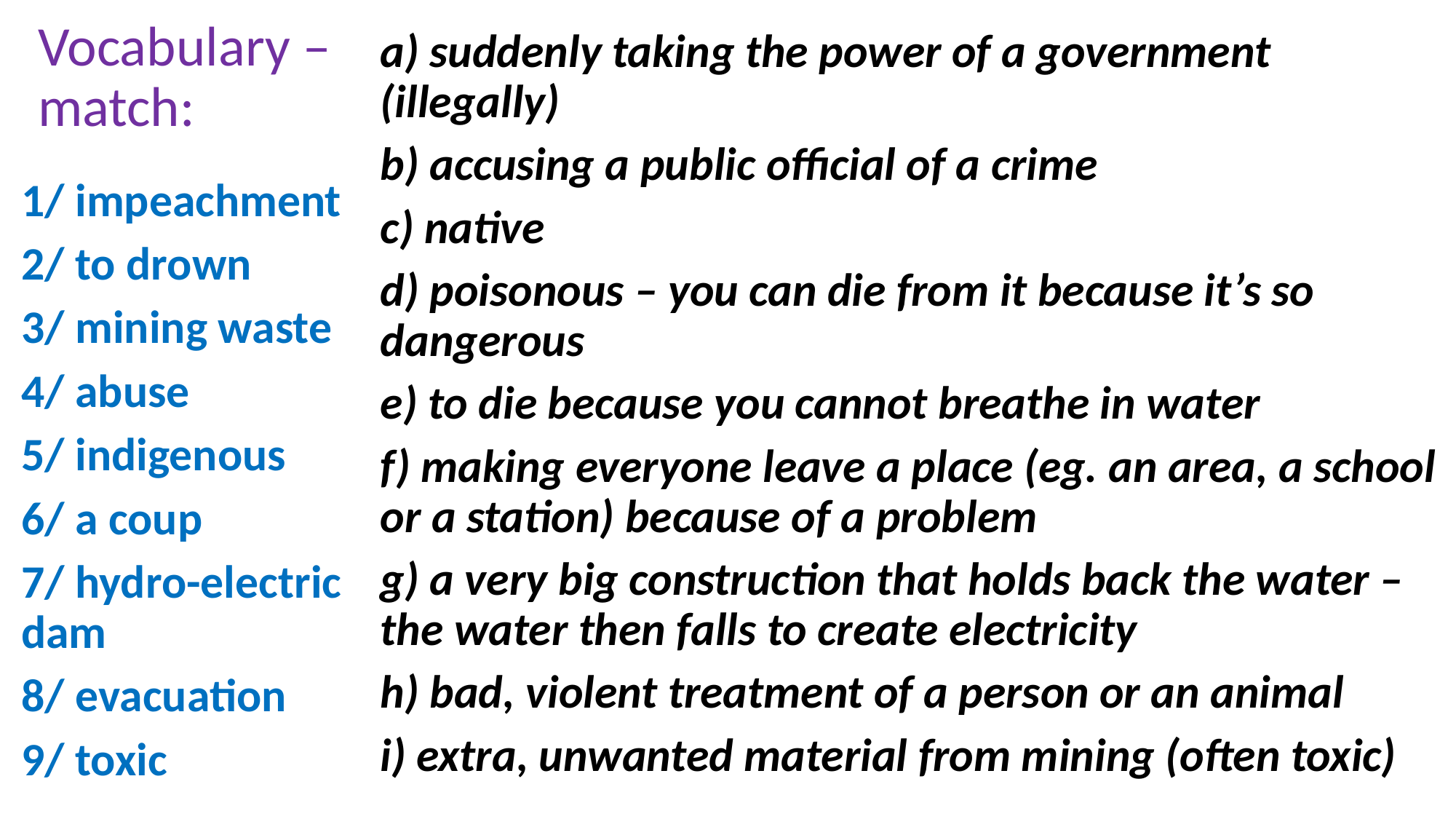

# Vocabulary – match:
a) suddenly taking the power of a government (illegally)
b) accusing a public official of a crime
c) native
d) poisonous – you can die from it because it’s so dangerous
e) to die because you cannot breathe in water
f) making everyone leave a place (eg. an area, a school or a station) because of a problem
g) a very big construction that holds back the water – the water then falls to create electricity
h) bad, violent treatment of a person or an animal
i) extra, unwanted material from mining (often toxic)

1/ impeachment
2/ to drown
3/ mining waste
4/ abuse
5/ indigenous
6/ a coup
7/ hydro-electric dam
8/ evacuation
9/ toxic